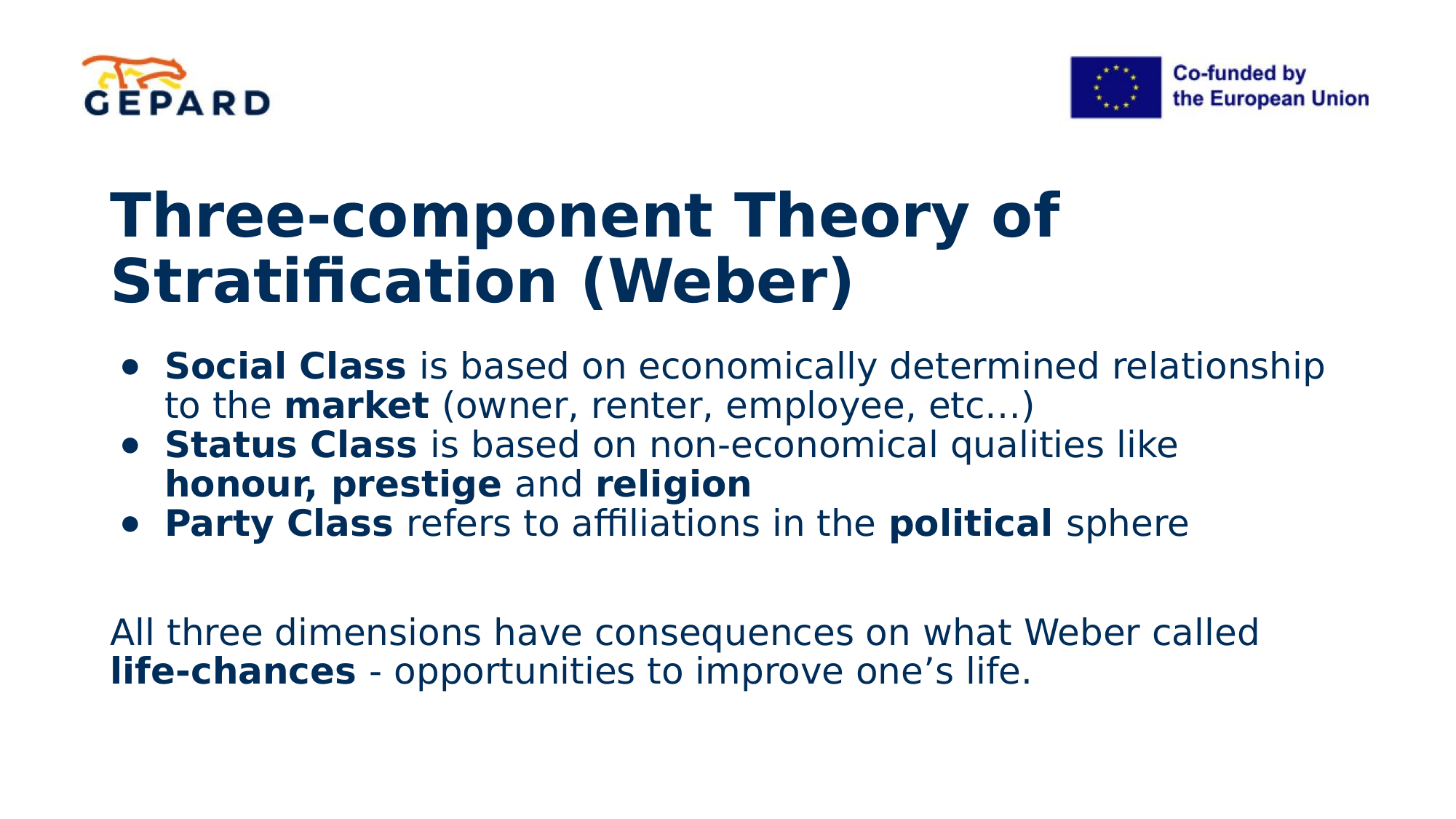

# Three-component Theory of Stratification (Weber)
Social Class is based on economically determined relationship to the market (owner, renter, employee, etc…)
Status Class is based on non-economical qualities like honour, prestige and religion
Party Class refers to affiliations in the political sphere

All three dimensions have consequences on what Weber called life-chances - opportunities to improve one’s life.